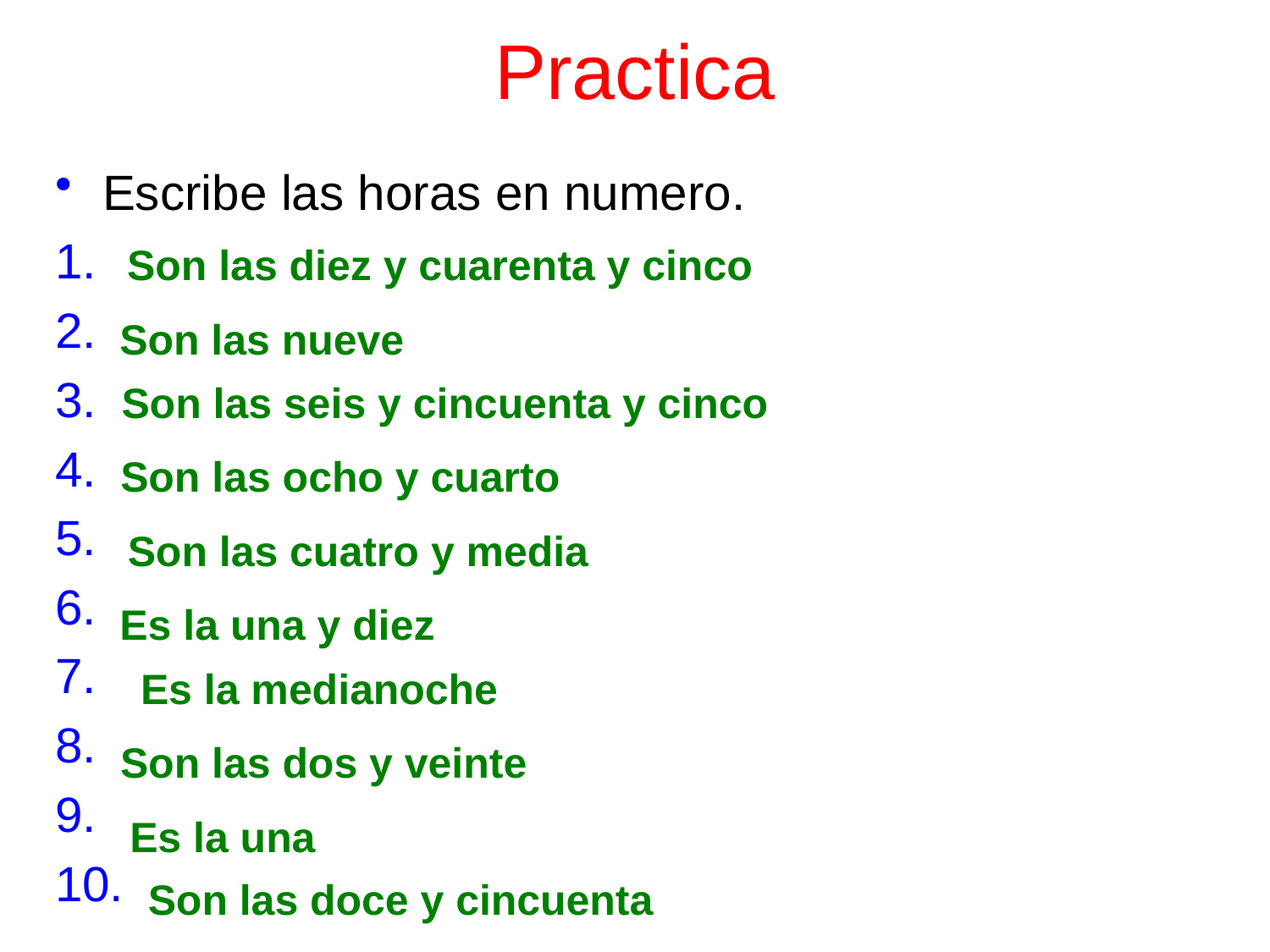

# Practica
Escribe las horas en numero.

Son las diez y cuarenta y cinco
Son las nueve
Son las seis y cincuenta y cinco
Son las ocho y cuarto
Son las cuatro y media
Es la una y diez
Es la medianoche
Son las dos y veinte
Es la una
Son las doce y cincuenta